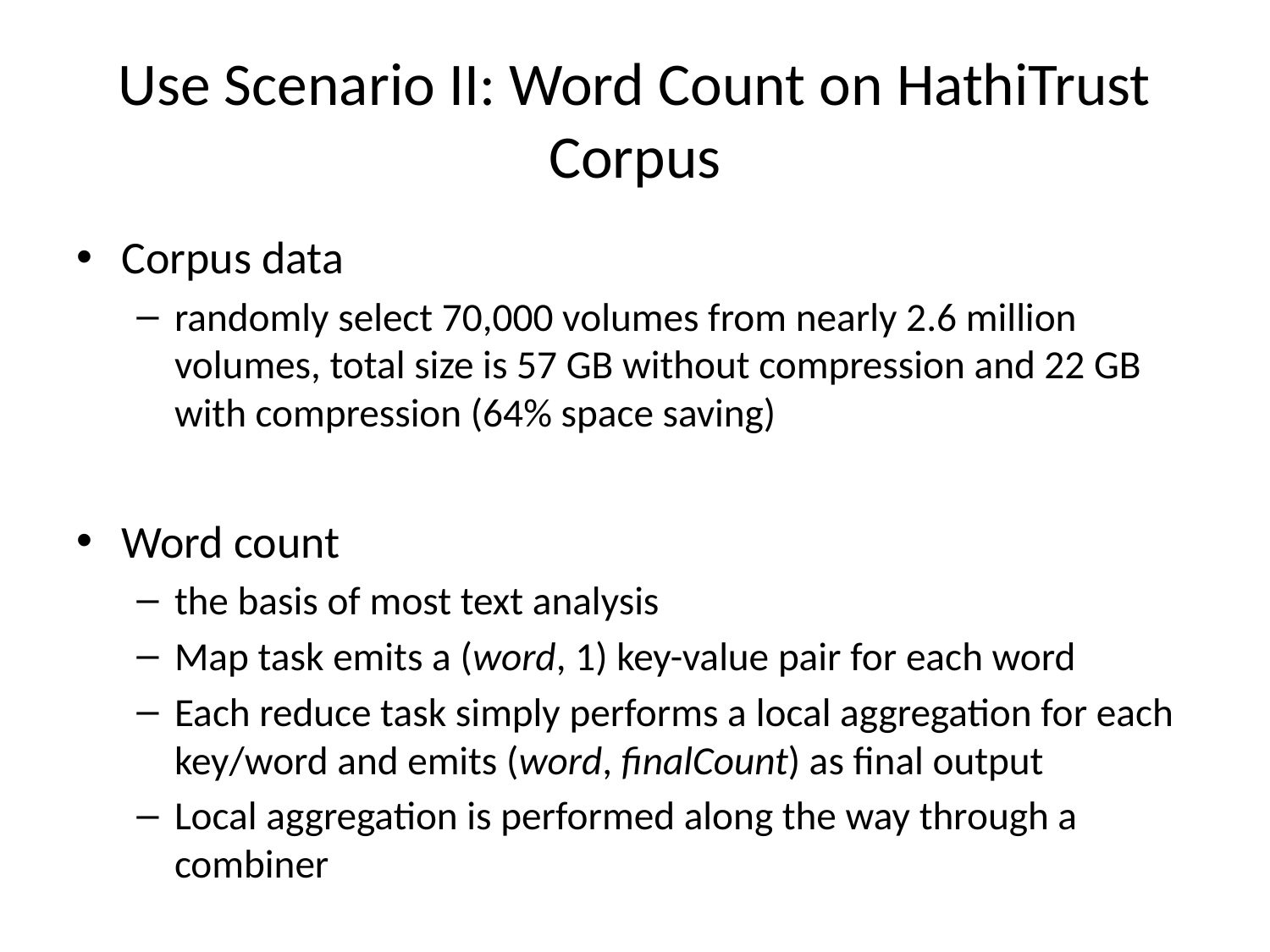

# Use Scenario II: Word Count on HathiTrust Corpus
Corpus data
randomly select 70,000 volumes from nearly 2.6 million volumes, total size is 57 GB without compression and 22 GB with compression (64% space saving)

Word count
the basis of most text analysis
Map task emits a (word, 1) key-value pair for each word
Each reduce task simply performs a local aggregation for each key/word and emits (word, finalCount) as final output
Local aggregation is performed along the way through a combiner